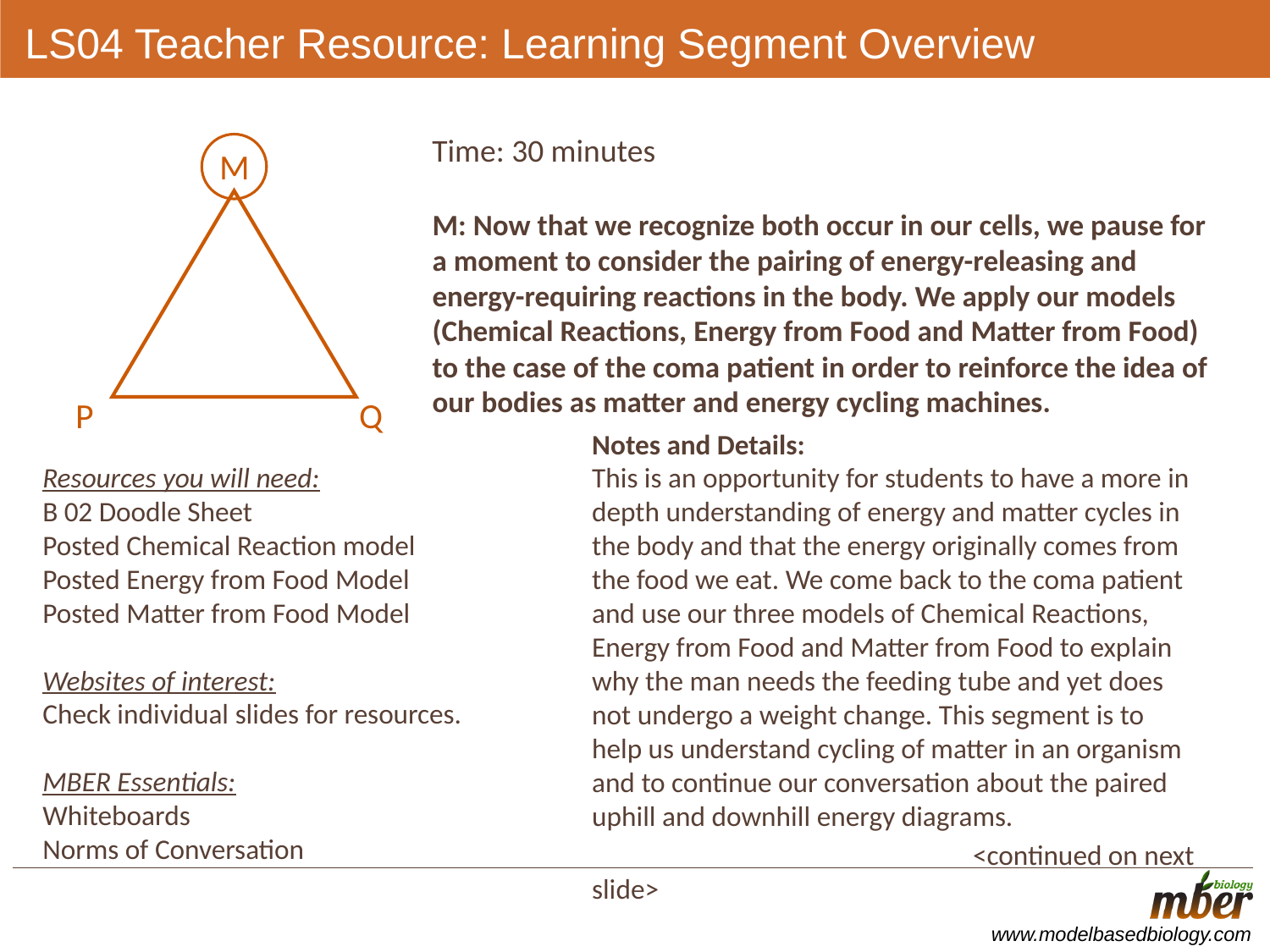

# LS04 Teacher Resource: Learning Segment Overview
Time: 30 minutes

M

Q
P
M: Now that we recognize both occur in our cells, we pause for a moment to consider the pairing of energy-releasing and energy-requiring reactions in the body. We apply our models (Chemical Reactions, Energy from Food and Matter from Food) to the case of the coma patient in order to reinforce the idea of our bodies as matter and energy cycling machines.

Notes and Details:
This is an opportunity for students to have a more in depth understanding of energy and matter cycles in the body and that the energy originally comes from the food we eat. We come back to the coma patient and use our three models of Chemical Reactions, Energy from Food and Matter from Food to explain why the man needs the feeding tube and yet does not undergo a weight change. This segment is to help us understand cycling of matter in an organism and to continue our conversation about the paired uphill and downhill energy diagrams.
			<continued on next slide>
Resources you will need:
B 02 Doodle Sheet
Posted Chemical Reaction model
Posted Energy from Food Model
Posted Matter from Food Model

Websites of interest:
Check individual slides for resources.

MBER Essentials:
Whiteboards
Norms of Conversation